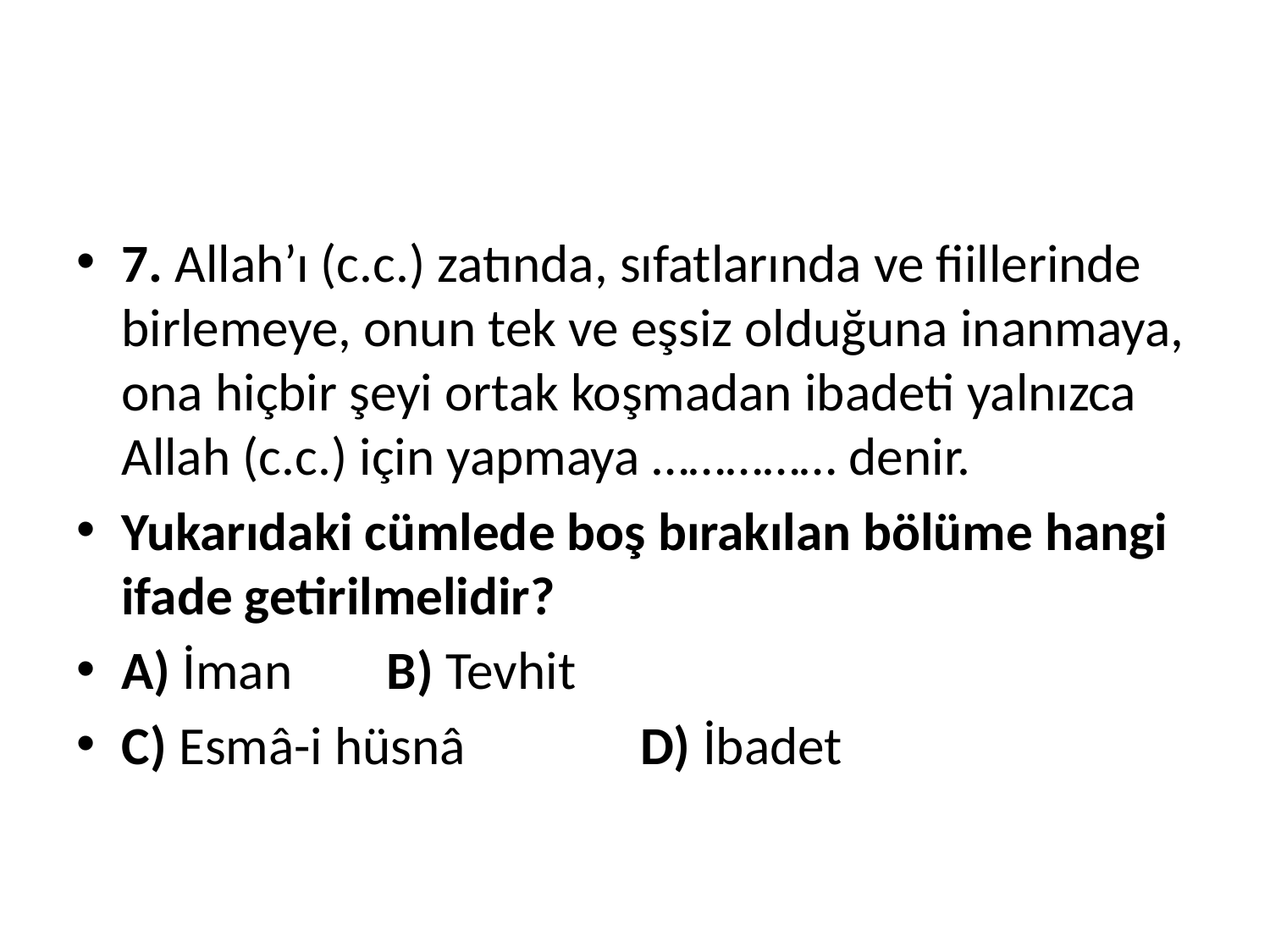

#
7. Allah’ı (c.c.) zatında, sıfatlarında ve fiillerinde birlemeye, onun tek ve eşsiz olduğuna inanmaya, ona hiçbir şeyi ortak koşmadan ibadeti yalnızca Allah (c.c.) için yapmaya …………… denir.
Yukarıdaki cümlede boş bırakılan bölüme hangi ifade getirilmelidir?
A) İman  		  B) Tevhit
C) Esmâ-i hüsnâ    	   D) İbadet